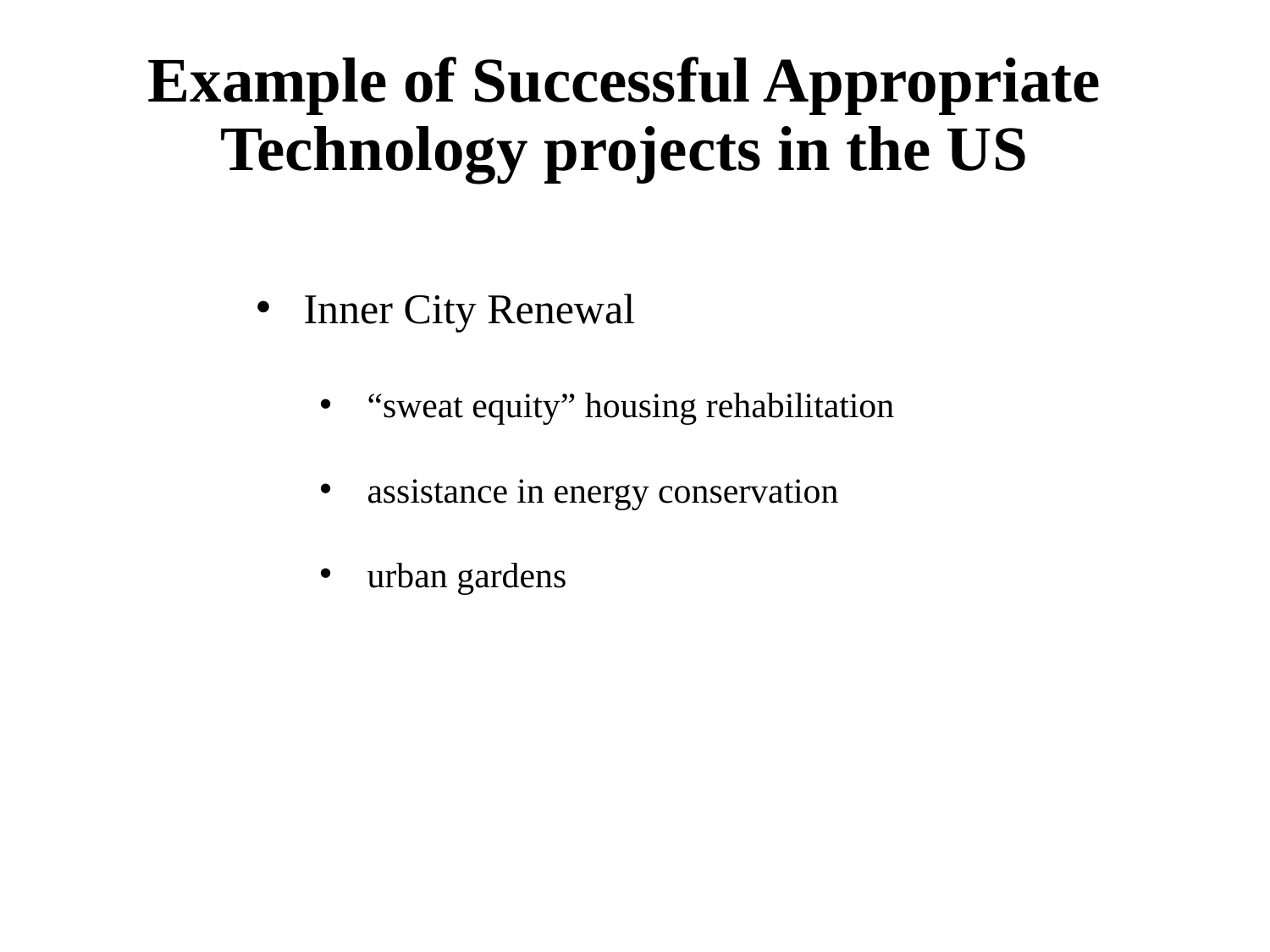

# Example of Successful Appropriate Technology projects in the US
Inner City Renewal

“sweat equity” housing rehabilitation

assistance in energy conservation

urban gardens